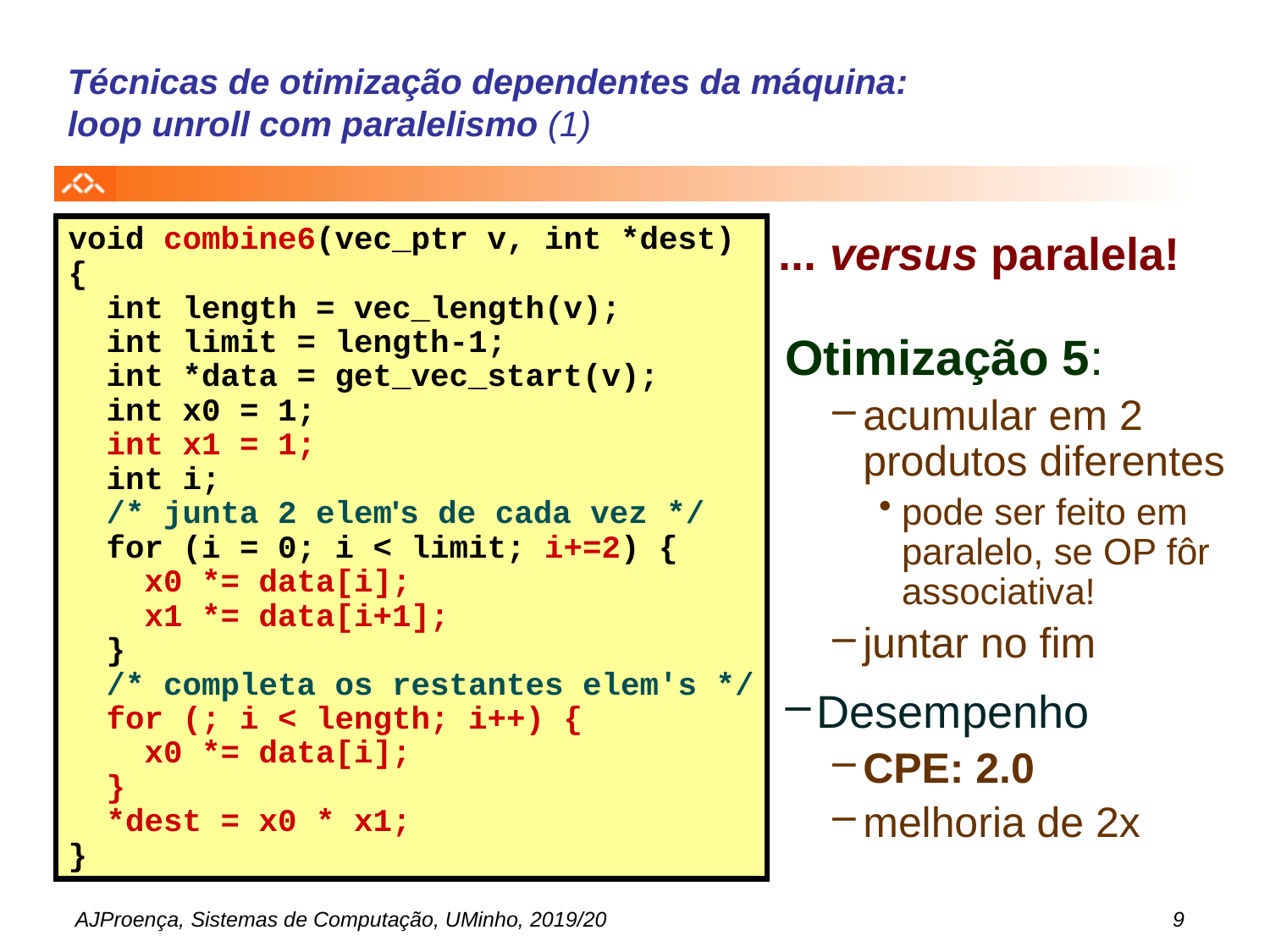

# Técnicas de otimização dependentes da máquina: loop unroll com paralelismo (1)
void combine6(vec_ptr v, int *dest)
{
  int length = vec_length(v);
  int limit = length-1;
  int *data = get_vec_start(v);
  int x0 = 1;
  int x1 = 1;
  int i;
  /* junta 2 elem's de cada vez */
  for (i = 0; i < limit; i+=2) {
    x0 *= data[i];
    x1 *= data[i+1];
  }
  /* completa os restantes elem's */
  for (; i < length; i++) {
    x0 *= data[i];
  }
  *dest = x0 * x1;
}
Computação sequencial ... versus paralela!
Otimização 5:
acumular em 2 produtos diferentes
pode ser feito em paralelo, se OP fôr associativa!
juntar no fim
Desempenho
CPE: 2.0
melhoria de 2x